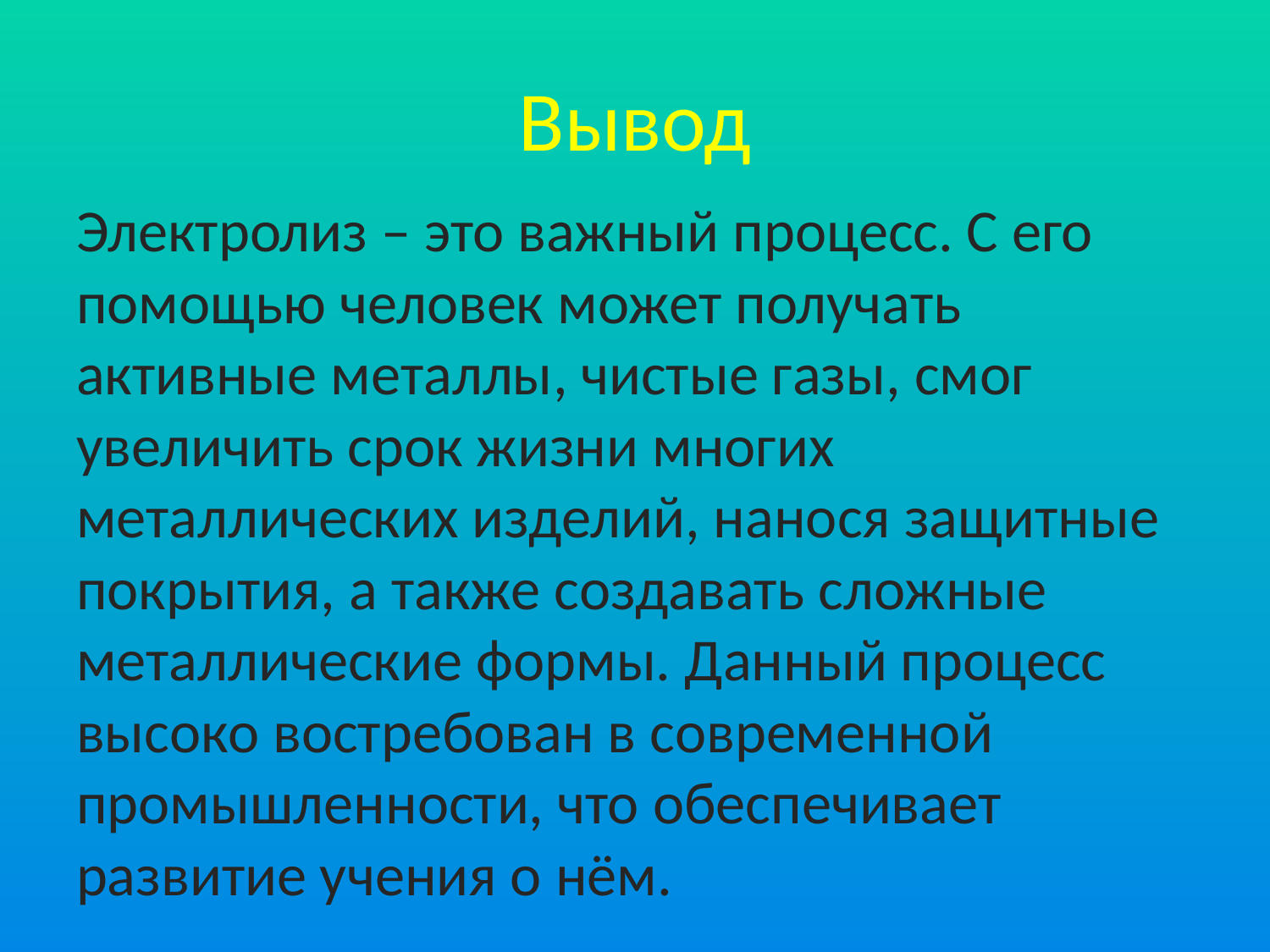

# Вывод
Электролиз – это важный процесс. С его помощью человек может получать активные металлы, чистые газы, смог увеличить срок жизни многих металлических изделий, нанося защитные покрытия, а также создавать сложные металлические формы. Данный процесс высоко востребован в современной промышленности, что обеспечивает развитие учения о нём.